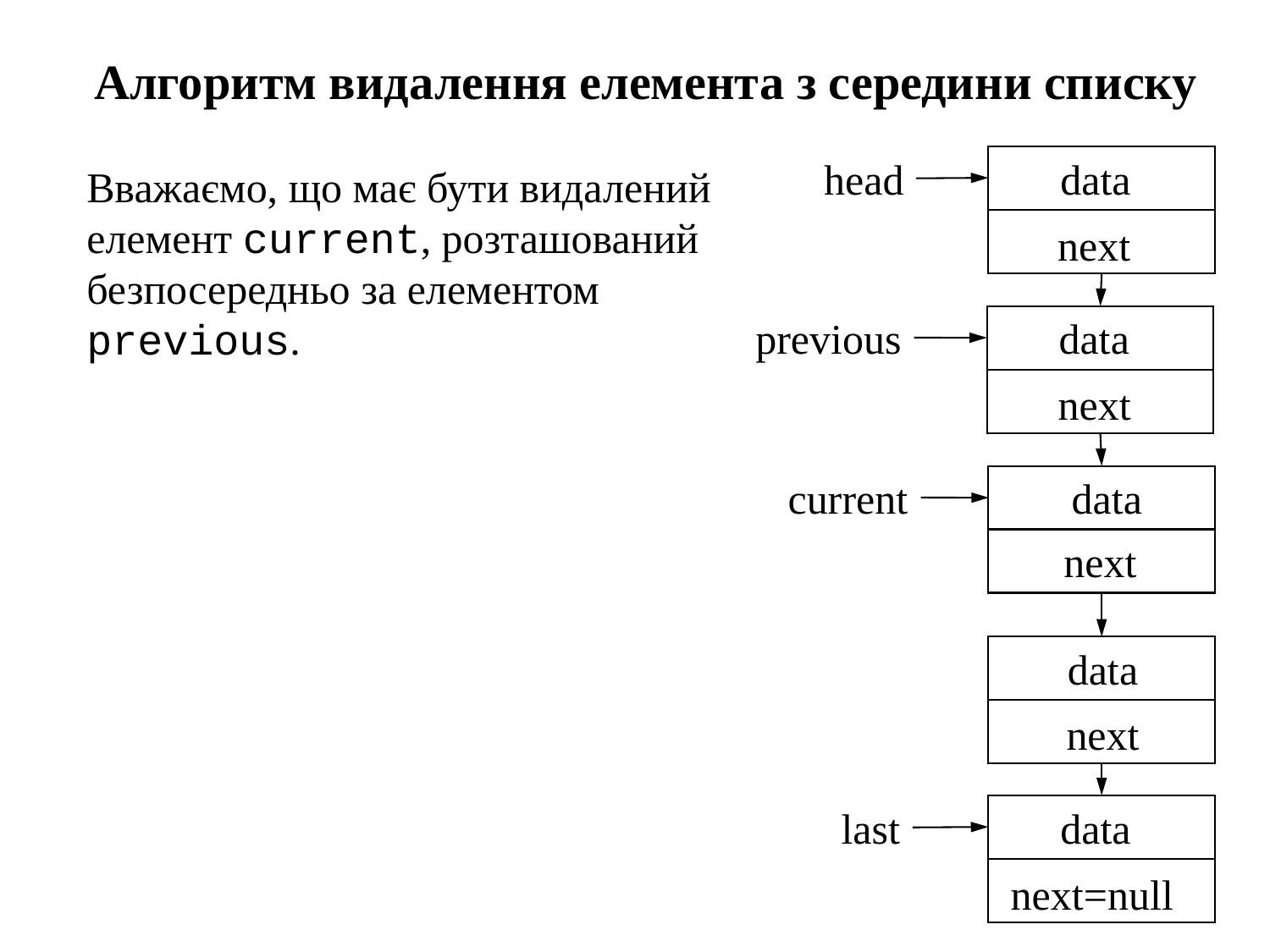

Алгоритм видалення елемента з середини списку

data

next
head
previous

data

next
current

data
next

data

next

data

next=null
last
Вважаємо, що має бути видалений елемент current, розташований безпосередньо за елементом previous.